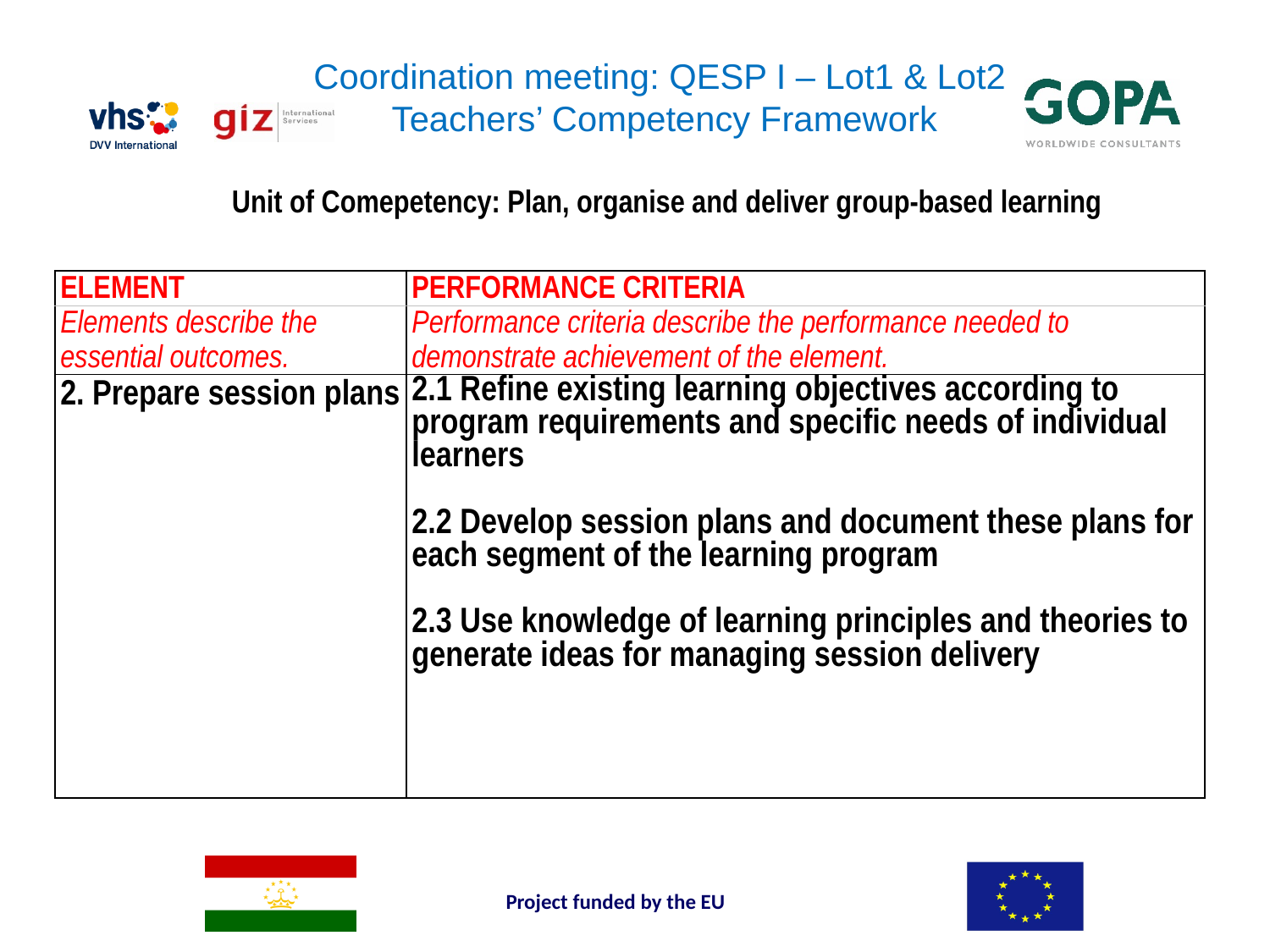

Coordination meeting: QESP I – Lot1 & Lot2
Teachers’ Competency Framework
Unit of Comepetency: Plan, organise and deliver group-based learning

| ELEMENT | PERFORMANCE CRITERIA |
| --- | --- |
| Elements describe the essential outcomes. | Performance criteria describe the performance needed to demonstrate achievement of the element. |
| 2. Prepare session plans | 2.1 Refine existing learning objectives according to program requirements and specific needs of individual learners 2.2 Develop session plans and document these plans for each segment of the learning program 2.3 Use knowledge of learning principles and theories to generate ideas for managing session delivery |
Project funded by the EU